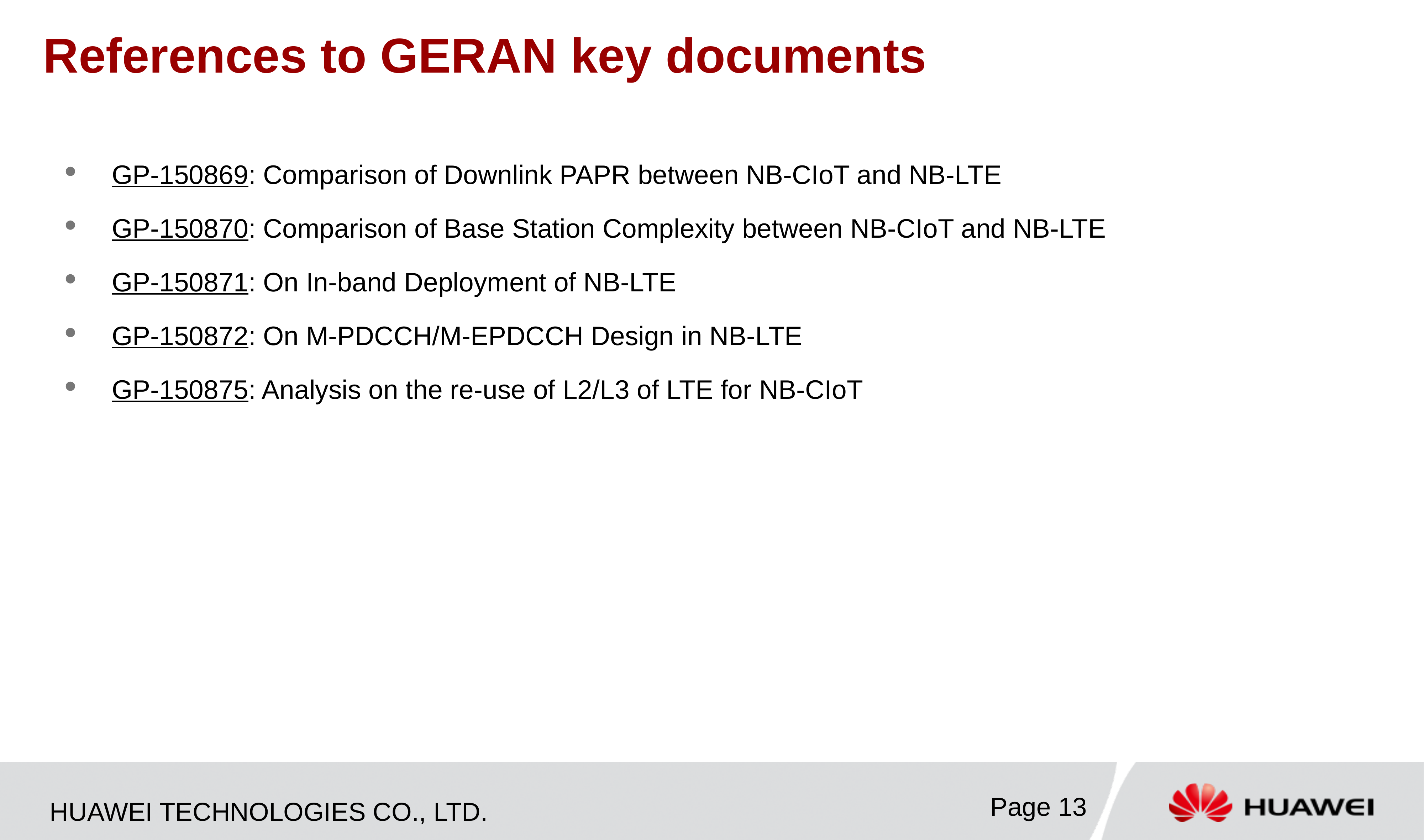

# References to GERAN key documents
GP-150869: Comparison of Downlink PAPR between NB-CIoT and NB-LTE
GP-150870: Comparison of Base Station Complexity between NB-CIoT and NB-LTE
GP-150871: On In-band Deployment of NB-LTE
GP-150872: On M-PDCCH/M-EPDCCH Design in NB-LTE
GP-150875: Analysis on the re-use of L2/L3 of LTE for NB-CIoT

Page 13